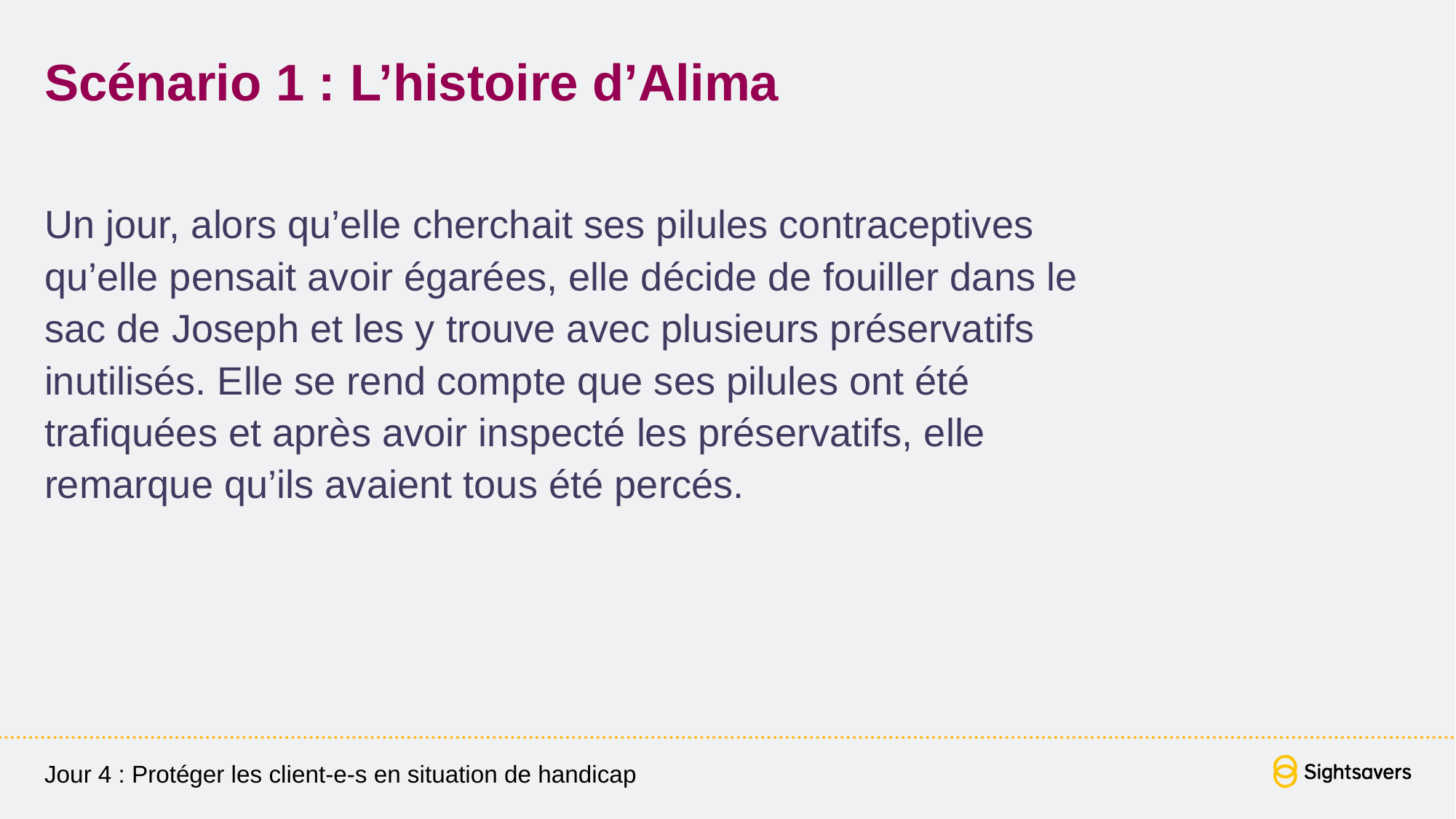

# Scénario 1 : L’histoire d’Alima
Un jour, alors qu’elle cherchait ses pilules contraceptives
qu’elle pensait avoir égarées, elle décide de fouiller dans le
sac de Joseph et les y trouve avec plusieurs préservatifs inutilisés. Elle se rend compte que ses pilules ont été
trafiquées et après avoir inspecté les préservatifs, elle
remarque qu’ils avaient tous été percés.
Jour 4 : Protéger les client-e-s en situation de handicap